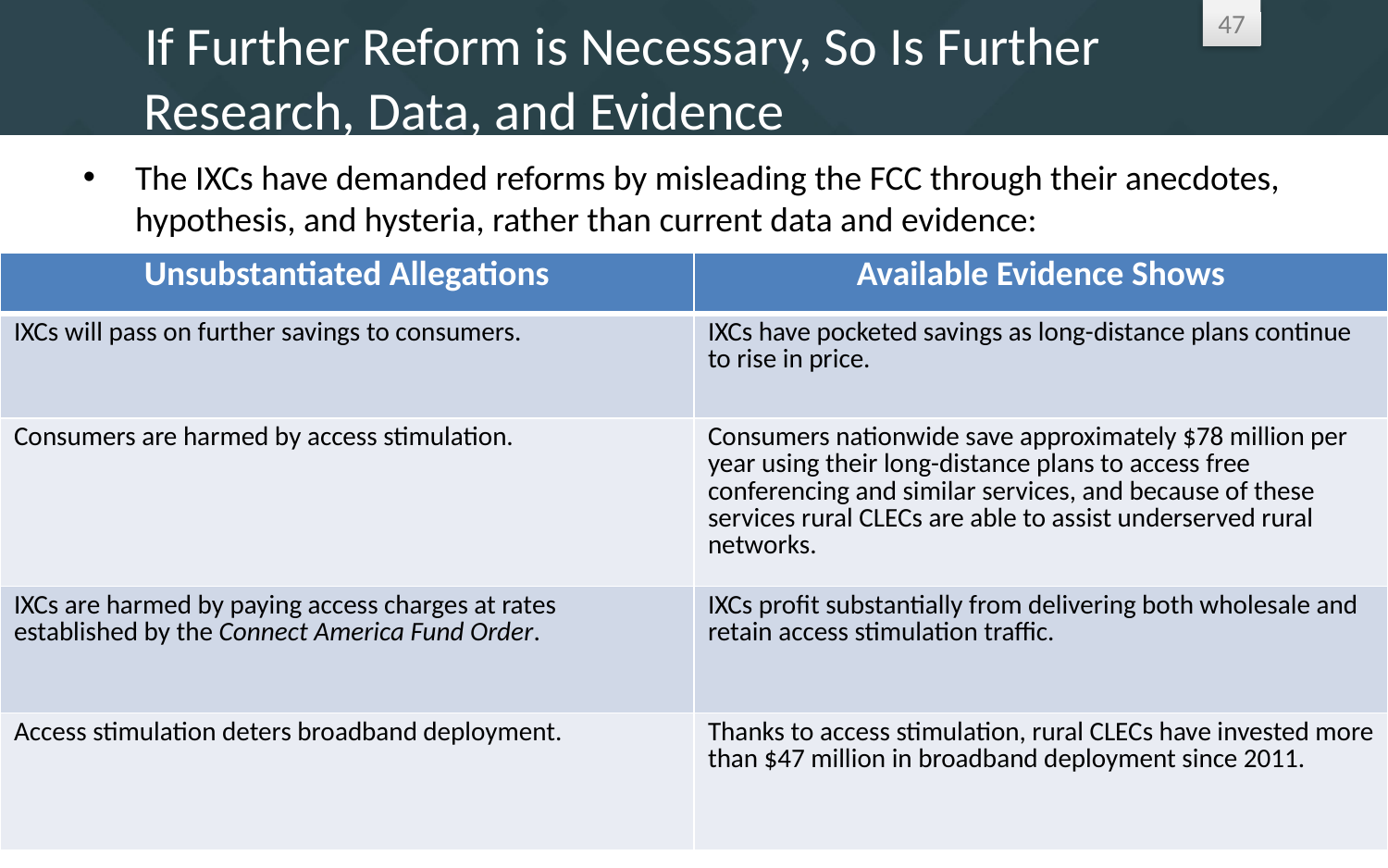

# If Further Reform is Necessary, So Is Further Research, Data, and Evidence
The IXCs have demanded reforms by misleading the FCC through their anecdotes, hypothesis, and hysteria, rather than current data and evidence:
| Unsubstantiated Allegations | Available Evidence Shows |
| --- | --- |
| IXCs will pass on further savings to consumers. | IXCs have pocketed savings as long-distance plans continue to rise in price. |
| Consumers are harmed by access stimulation. | Consumers nationwide save approximately $78 million per year using their long-distance plans to access free conferencing and similar services, and because of these services rural CLECs are able to assist underserved rural networks. |
| IXCs are harmed by paying access charges at rates established by the Connect America Fund Order. | IXCs profit substantially from delivering both wholesale and retain access stimulation traffic. |
| Access stimulation deters broadband deployment. | Thanks to access stimulation, rural CLECs have invested more than $47 million in broadband deployment since 2011. |